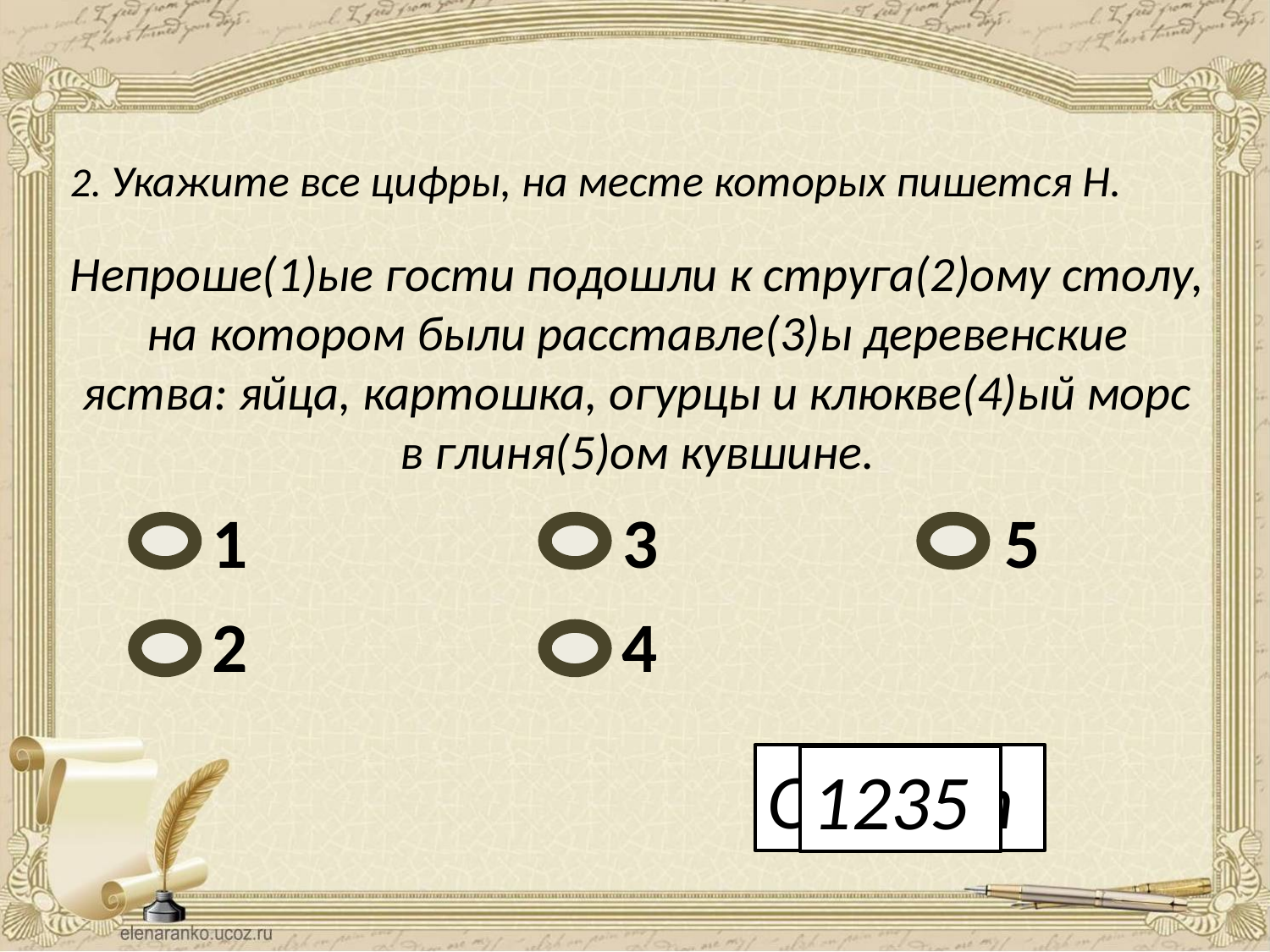

2. Укажите все цифры, на месте которых пишется Н.
Непроше(1)ые гости подошли к струга(2)ому столу, на котором были расставле(3)ы деревенские яства: яйца, картошка, огурцы и клюкве(4)ый морс в глиня(5)ом кувшине.
1
3
5

2
4

Ответ
1235